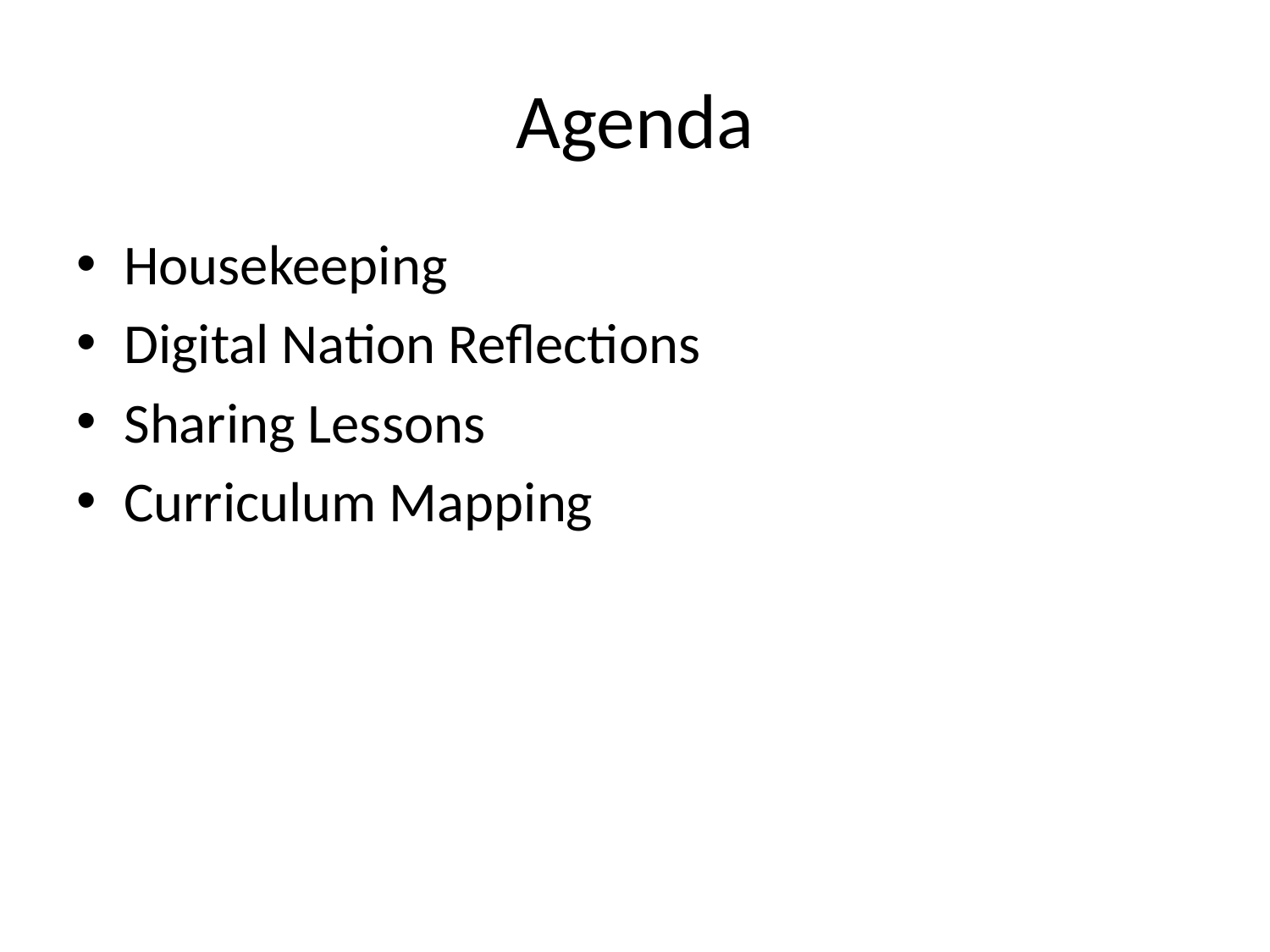

# Agenda
Housekeeping
Digital Nation Reflections
Sharing Lessons
Curriculum Mapping